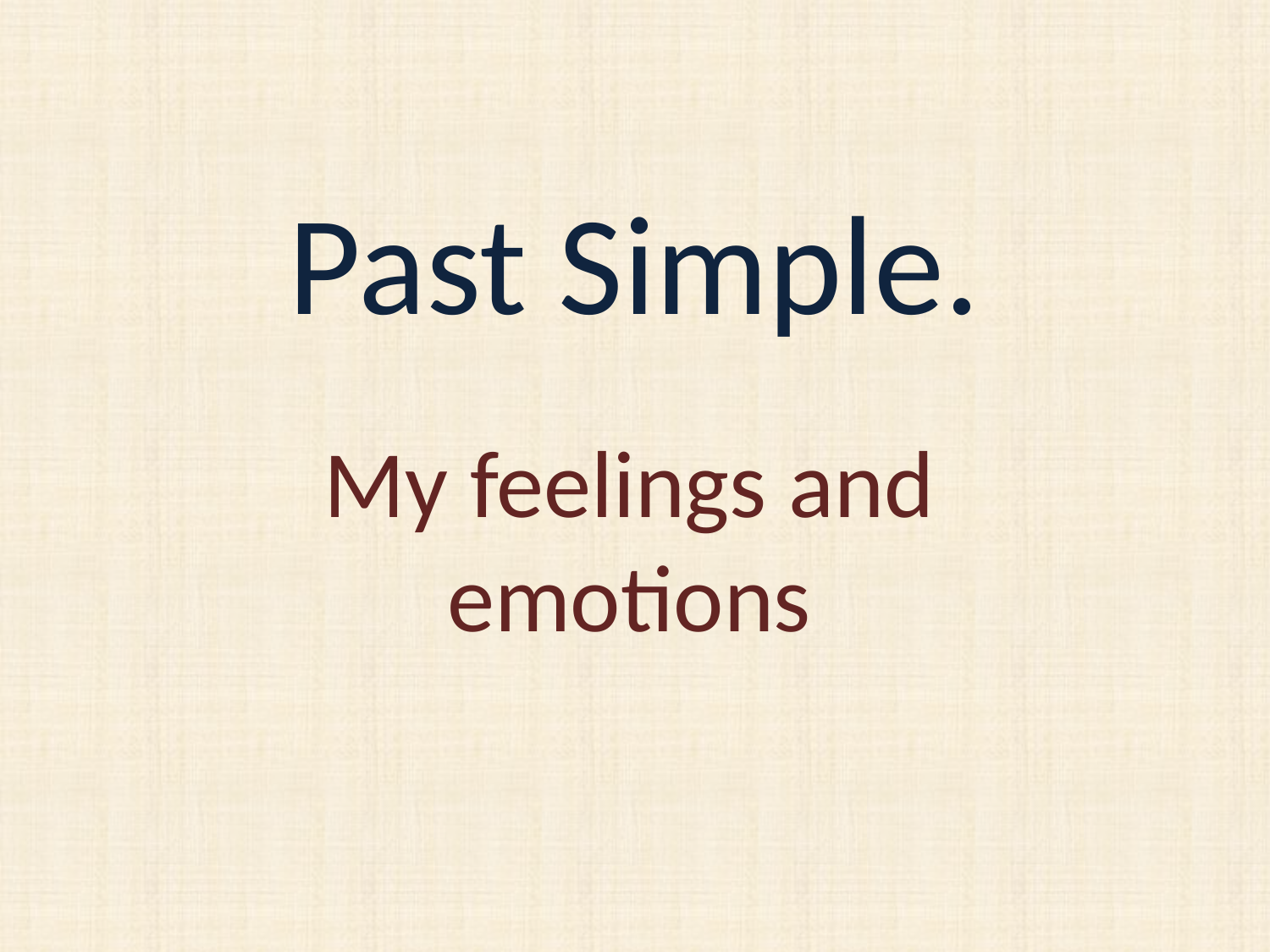

# Past Simple.
My feelings and emotions